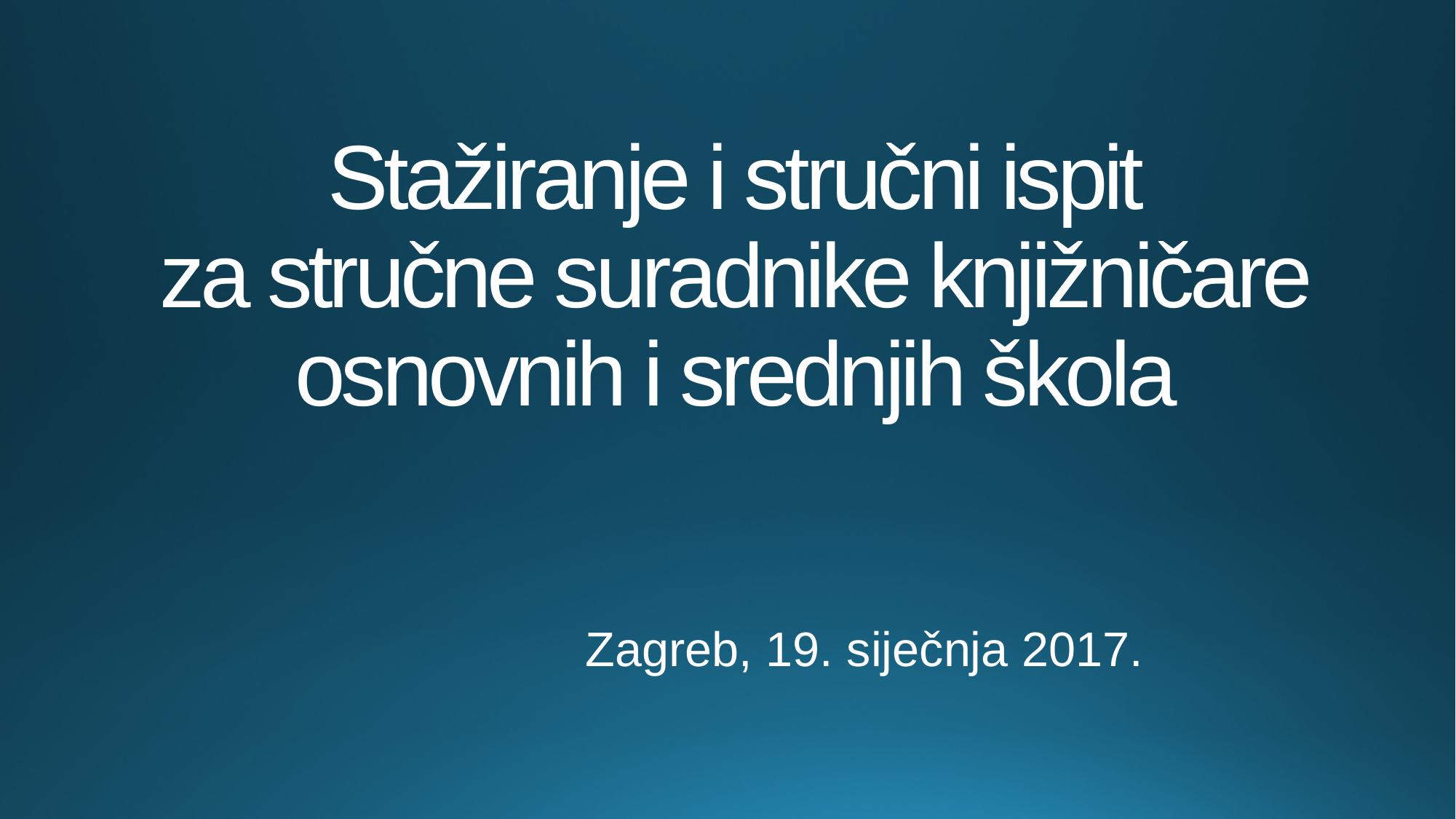

# Stažiranje i stručni ispit za stručne suradnike knjižničare osnovnih i srednjih škola
Zagreb, 19. siječnja 2017.